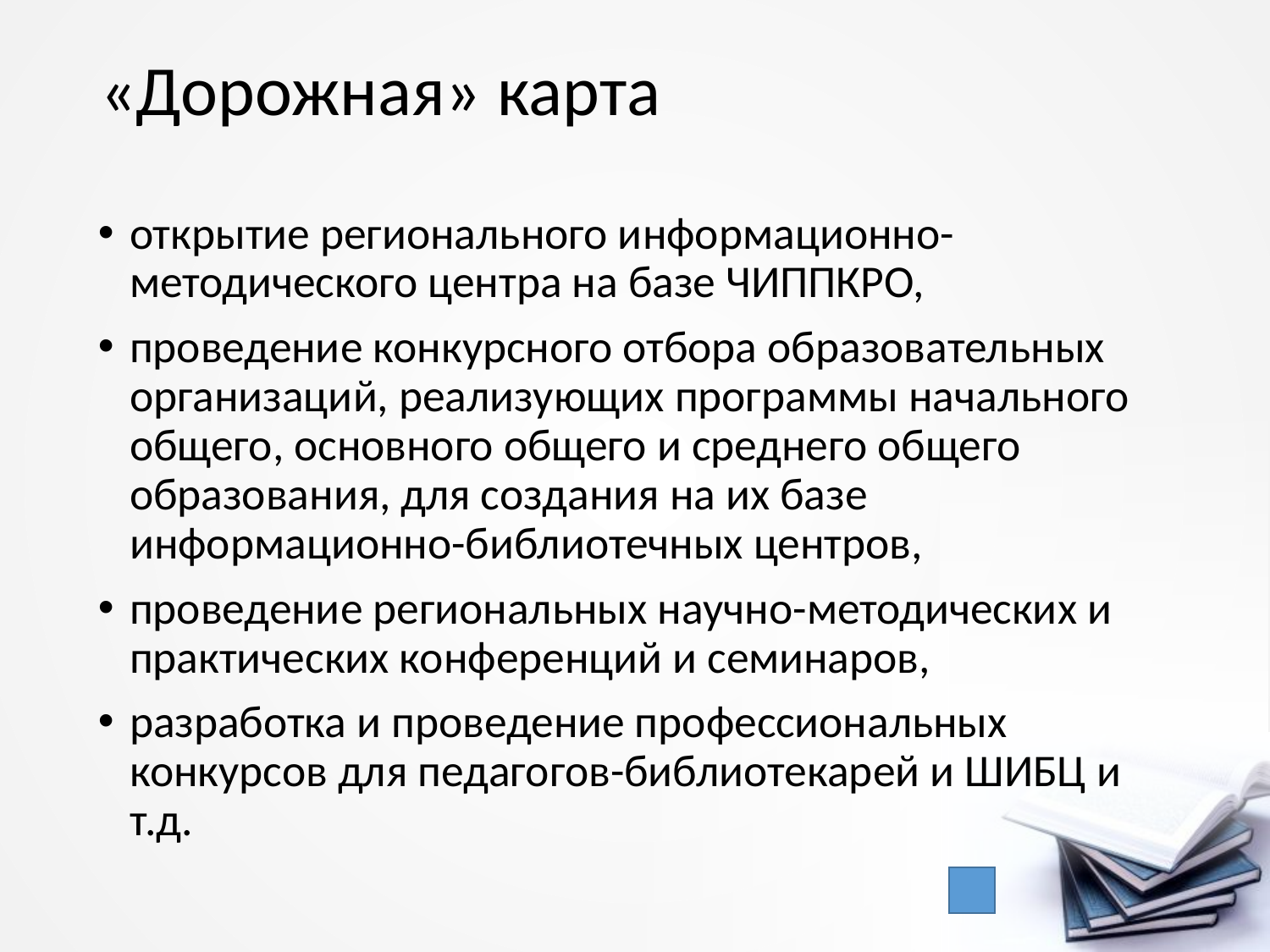

# «Дорожная» карта
открытие регионального информационно-методического центра на базе ЧИППКРО,
проведение конкурсного отбора образовательных организаций, реализующих программы начального общего, основного общего и среднего общего образования, для создания на их базе информационно-библиотечных центров,
проведение региональных научно-методических и практических конференций и семинаров,
разработка и проведение профессиональных конкурсов для педагогов-библиотекарей и ШИБЦ и т.д.